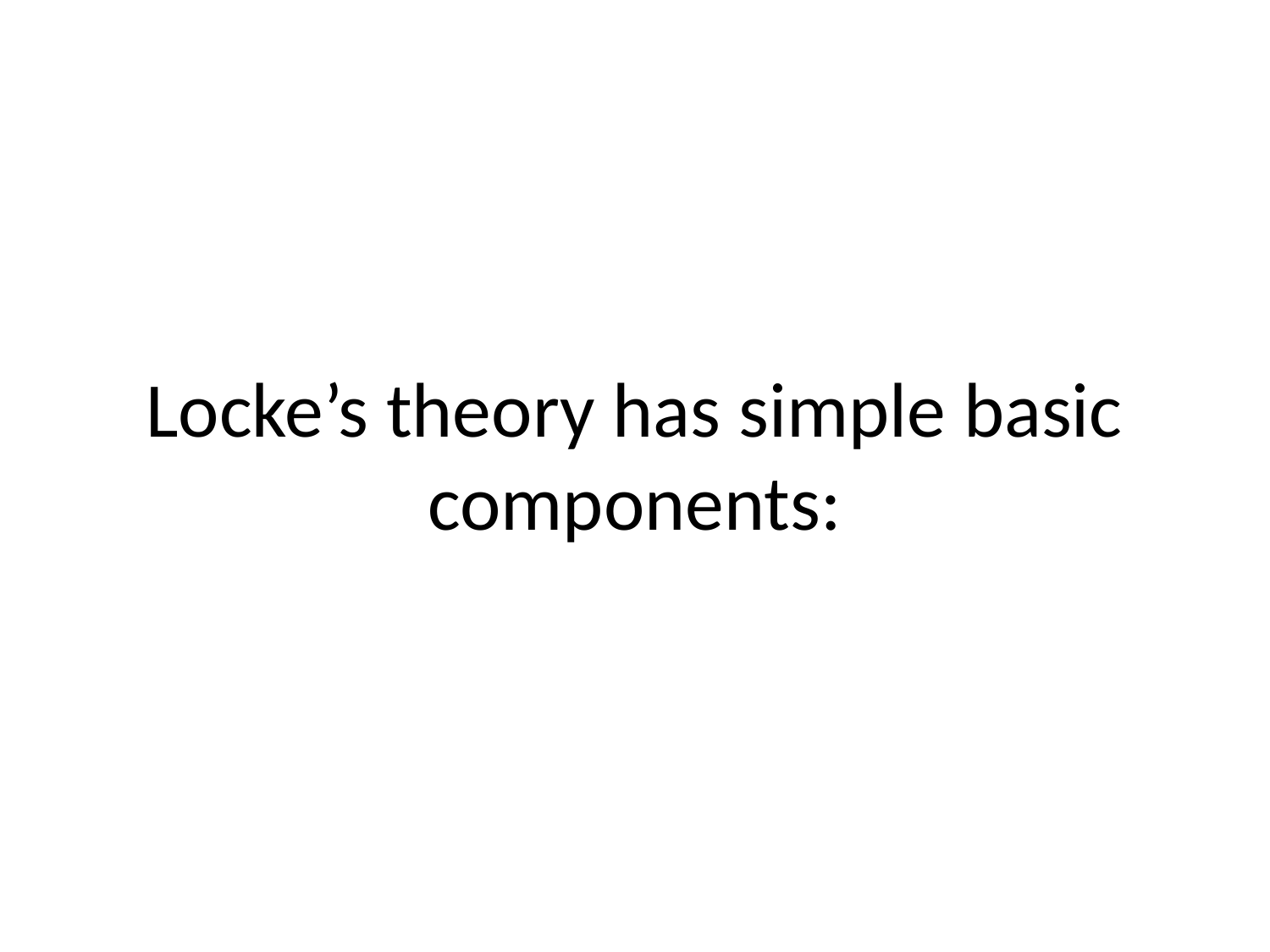

# Locke’s theory has simple basic components: